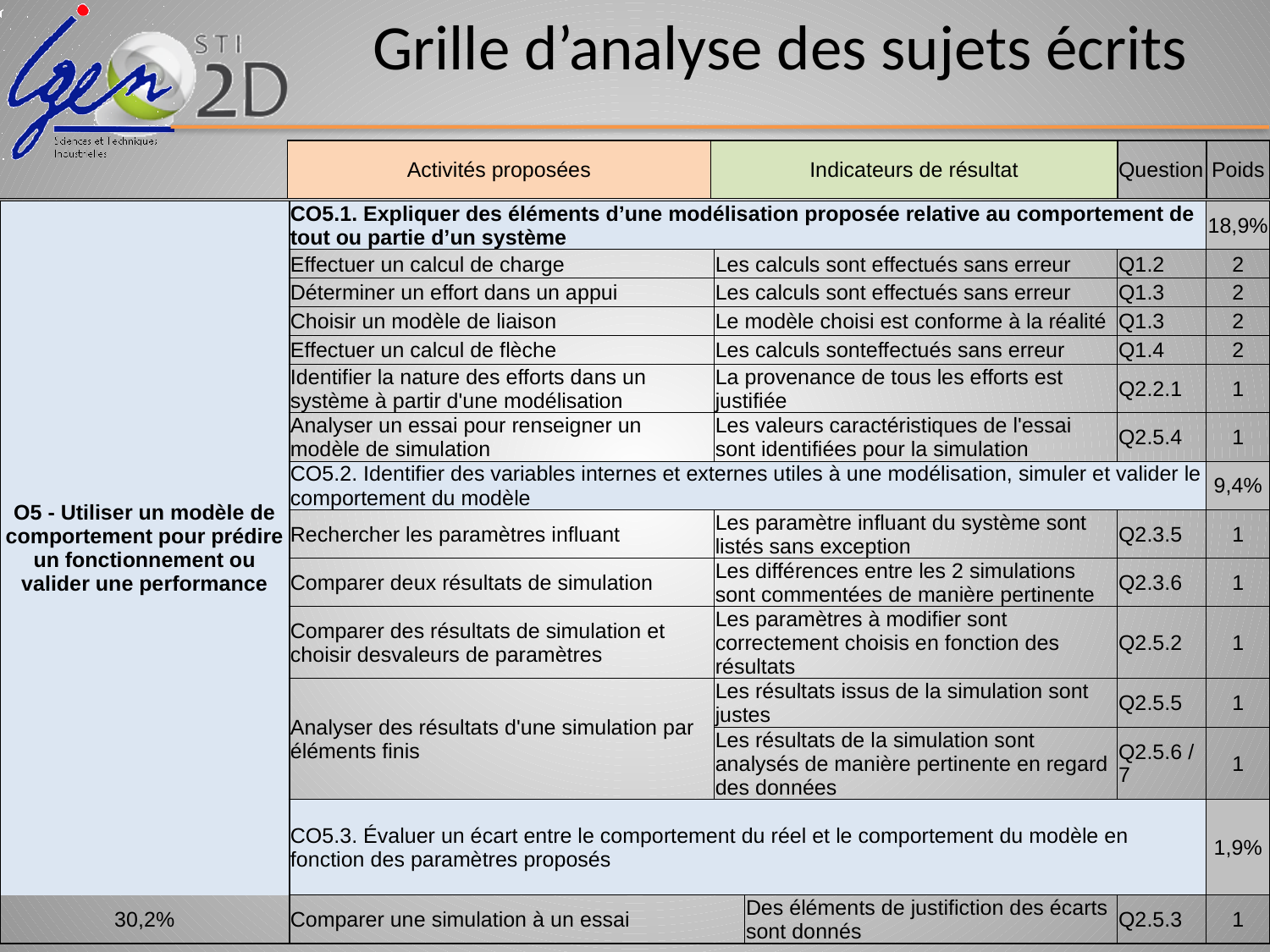

# Grille d’analyse des sujets écrits
|  | Activités proposées | Indicateurs de résultat | Question | Poids |
| --- | --- | --- | --- | --- |
| O5 - Utiliser un modèle de comportement pour prédire un fonctionnement ou valider une performance | CO5.1. Expliquer des éléments d’une modélisation proposée relative au comportement de tout ou partie d’un système |  |  |  | 18,9% |
| --- | --- | --- | --- | --- | --- |
|  | Effectuer un calcul de charge | Les calculs sont effectués sans erreur |  | Q1.2 | 2 |
|  | Déterminer un effort dans un appui | Les calculs sont effectués sans erreur |  | Q1.3 | 2 |
|  | Choisir un modèle de liaison | Le modèle choisi est conforme à la réalité |  | Q1.3 | 2 |
|  | Effectuer un calcul de flèche | Les calculs sonteffectués sans erreur |  | Q1.4 | 2 |
|  | Identifier la nature des efforts dans un système à partir d'une modélisation | La provenance de tous les efforts est justifiée |  | Q2.2.1 | 1 |
|  | Analyser un essai pour renseigner un modèle de simulation | Les valeurs caractéristiques de l'essai sont identifiées pour la simulation |  | Q2.5.4 | 1 |
|  | CO5.2. Identifier des variables internes et externes utiles à une modélisation, simuler et valider le comportement du modèle |  |  |  | 9,4% |
|  | Rechercher les paramètres influant | Les paramètre influant du système sont listés sans exception |  | Q2.3.5 | 1 |
|  | Comparer deux résultats de simulation | Les différences entre les 2 simulations sont commentées de manière pertinente |  | Q2.3.6 | 1 |
|  | Comparer des résultats de simulation et choisir desvaleurs de paramètres | Les paramètres à modifier sont correctement choisis en fonction des résultats |  | Q2.5.2 | 1 |
|  | Analyser des résultats d'une simulation par éléments finis | Les résultats issus de la simulation sont justes |  | Q2.5.5 | 1 |
|  |  | Les résultats de la simulation sont analysés de manière pertinente en regard des données |  | Q2.5.6 / 7 | 1 |
|  | CO5.3. Évaluer un écart entre le comportement du réel et le comportement du modèle en fonction des paramètres proposés |  |  |  | 1,9% |
| 30,2% | Comparer une simulation à un essai |  | Des éléments de justifiction des écarts sont donnés | Q2.5.3 | 1 |